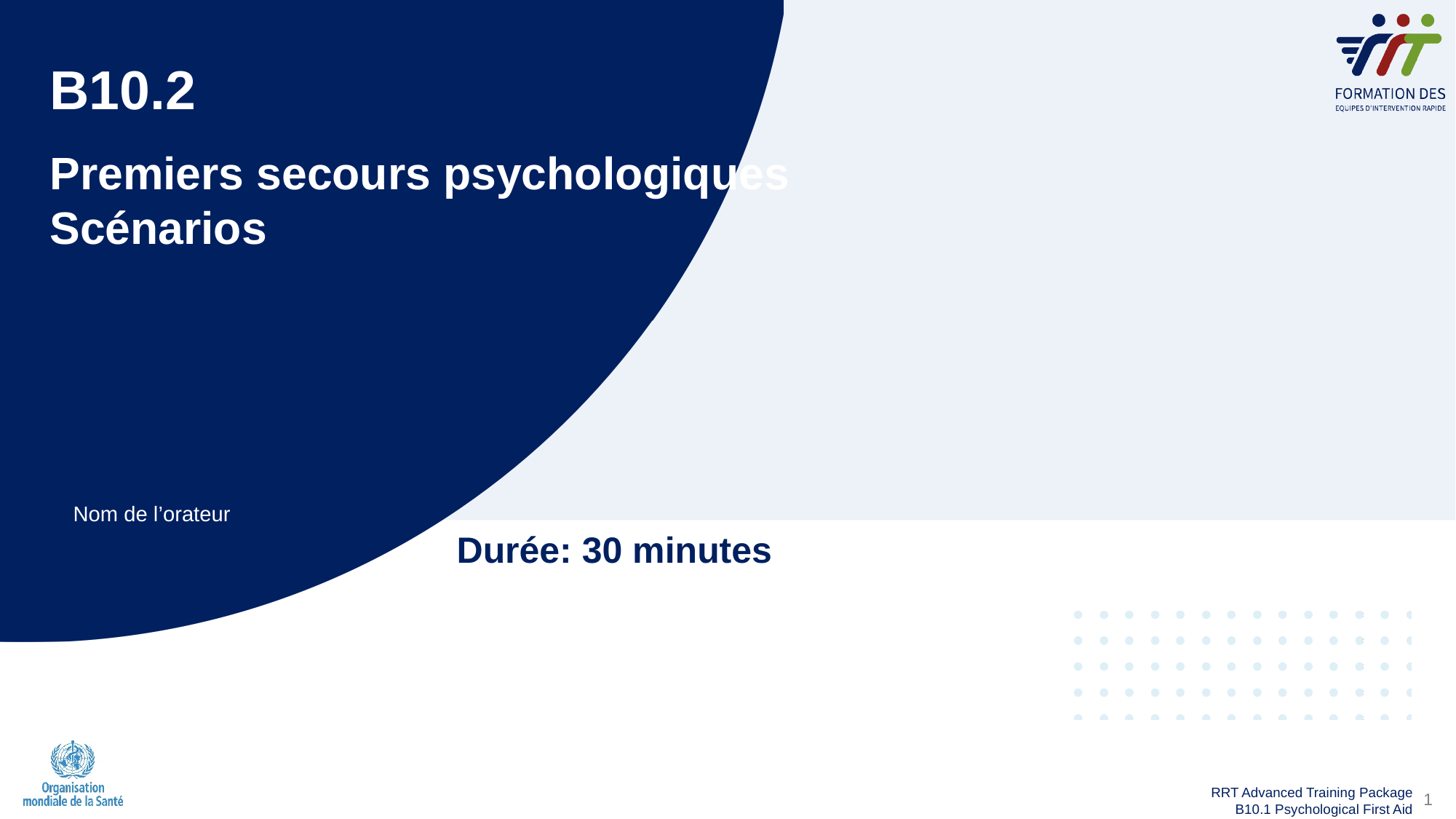

B10.2
Premiers secours psychologiques
Scénarios
Nom de l’orateur
Durée: 30 minutes